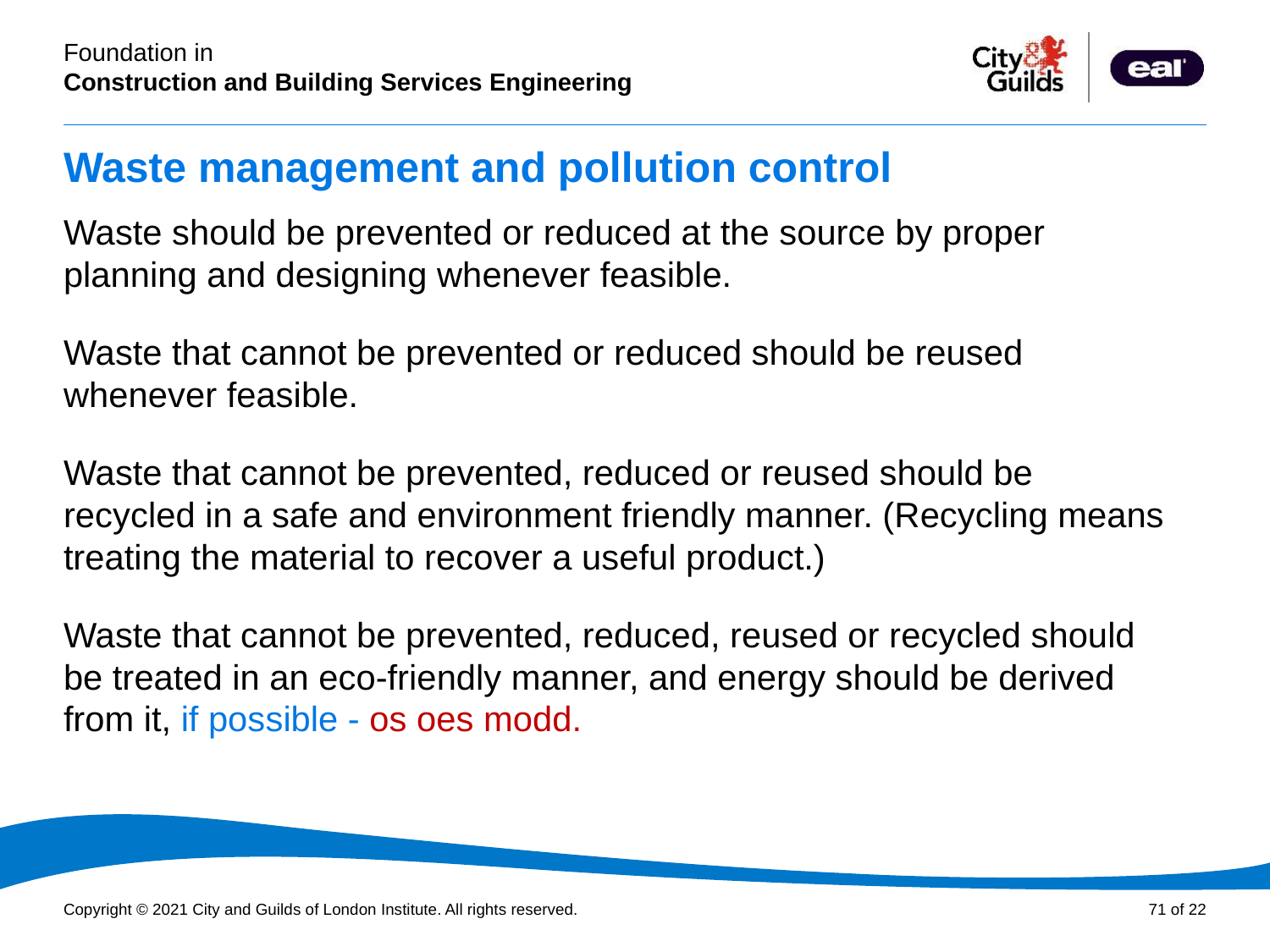

# Waste management and pollution control
Waste should be prevented or reduced at the source by proper planning and designing whenever feasible.
Waste that cannot be prevented or reduced should be reused whenever feasible.
Waste that cannot be prevented, reduced or reused should be recycled in a safe and environment friendly manner. (Recycling means treating the material to recover a useful product.)
Waste that cannot be prevented, reduced, reused or recycled should be treated in an eco-friendly manner, and energy should be derived from it, if possible - os oes modd.